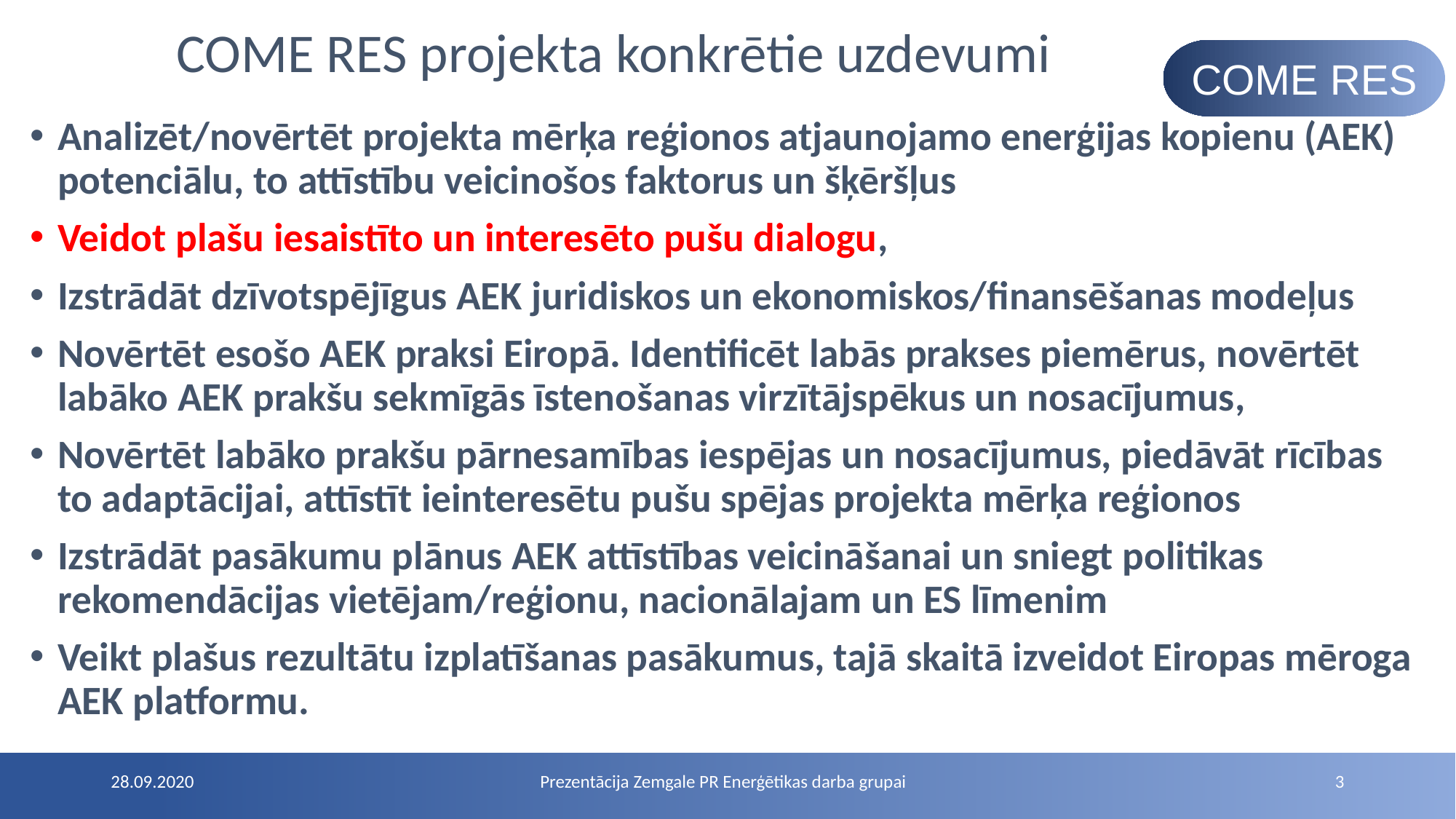

# COME RES projekta konkrētie uzdevumi
Analizēt/novērtēt projekta mērķa reģionos atjaunojamo enerģijas kopienu (AEK) potenciālu, to attīstību veicinošos faktorus un šķēršļus
Veidot plašu iesaistīto un interesēto pušu dialogu,
Izstrādāt dzīvotspējīgus AEK juridiskos un ekonomiskos/finansēšanas modeļus
Novērtēt esošo AEK praksi Eiropā. Identificēt labās prakses piemērus, novērtēt labāko AEK prakšu sekmīgās īstenošanas virzītājspēkus un nosacījumus,
Novērtēt labāko prakšu pārnesamības iespējas un nosacījumus, piedāvāt rīcības to adaptācijai, attīstīt ieinteresētu pušu spējas projekta mērķa reģionos
Izstrādāt pasākumu plānus AEK attīstības veicināšanai un sniegt politikas rekomendācijas vietējam/reģionu, nacionālajam un ES līmenim
Veikt plašus rezultātu izplatīšanas pasākumus, tajā skaitā izveidot Eiropas mēroga AEK platformu.

28.09.2020
Prezentācija Zemgale PR Enerģētikas darba grupai
3